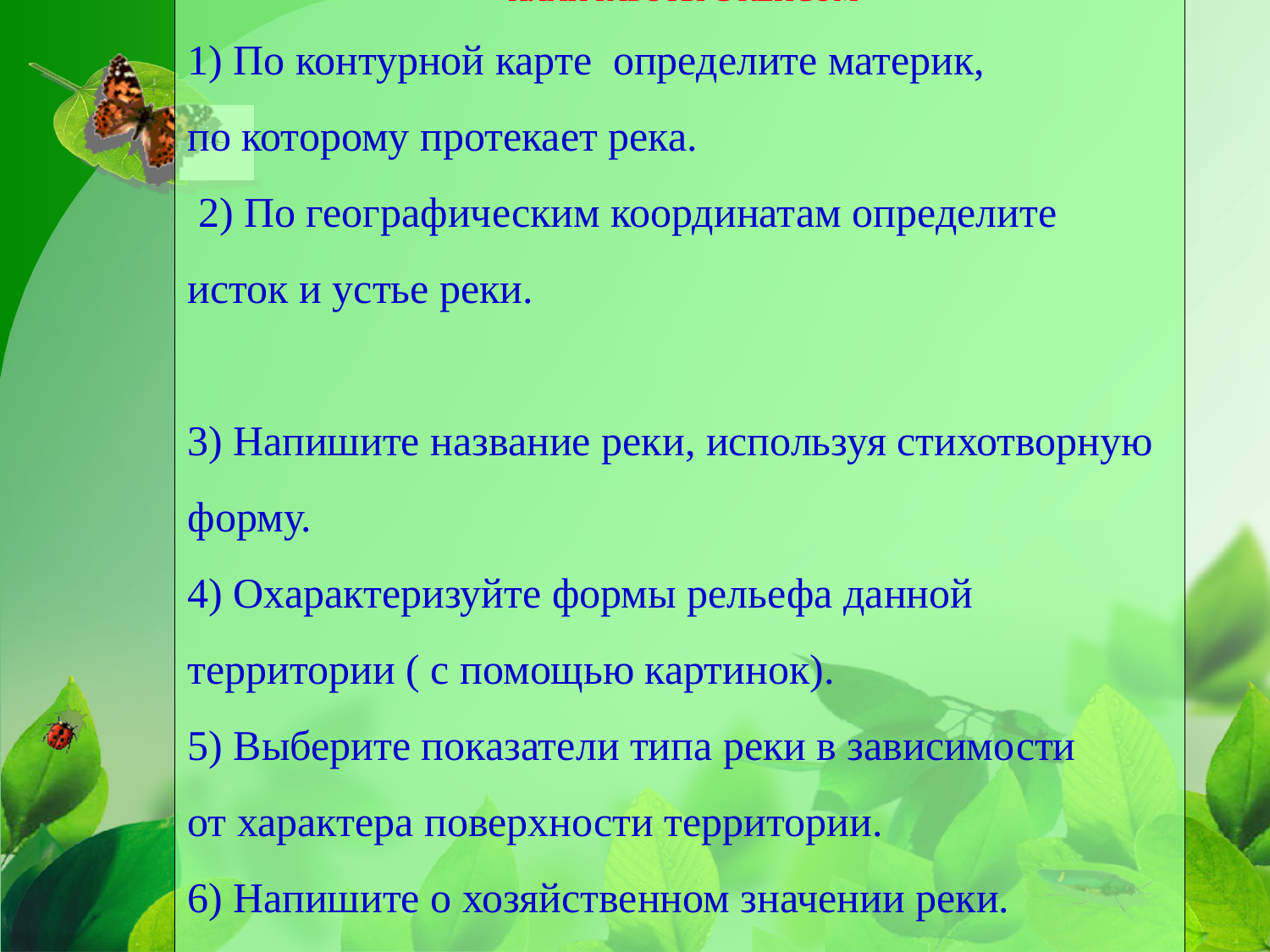

ПЛАН РАБОТЫ С КЕЙСОМ
1) По контурной карте  определите материк,
по которому протекает река.
 2) По географическим координатам определите
исток и устье реки.
3) Напишите название реки, используя стихотворную форму.
4) Охарактеризуйте формы рельефа данной территории ( с помощью картинок).
5) Выберите показатели типа реки в зависимости
от характера поверхности территории.
6) Напишите о хозяйственном значении реки.